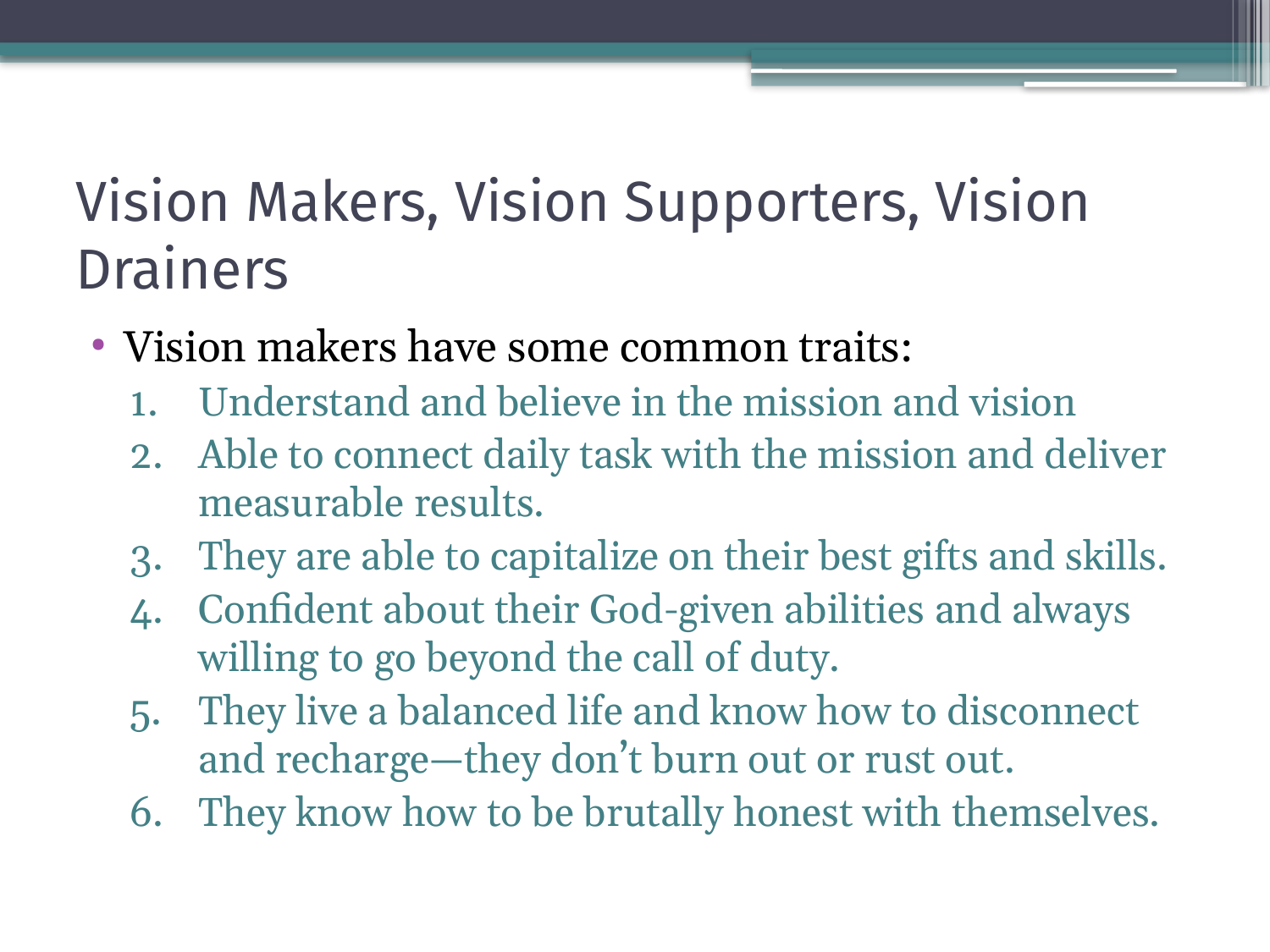

# Vision Makers, Vision Supporters, Vision Drainers
Vision makers have some common traits:
Understand and believe in the mission and vision
Able to connect daily task with the mission and deliver measurable results.
They are able to capitalize on their best gifts and skills.
Confident about their God-given abilities and always willing to go beyond the call of duty.
They live a balanced life and know how to disconnect and recharge—they don’t burn out or rust out.
They know how to be brutally honest with themselves.